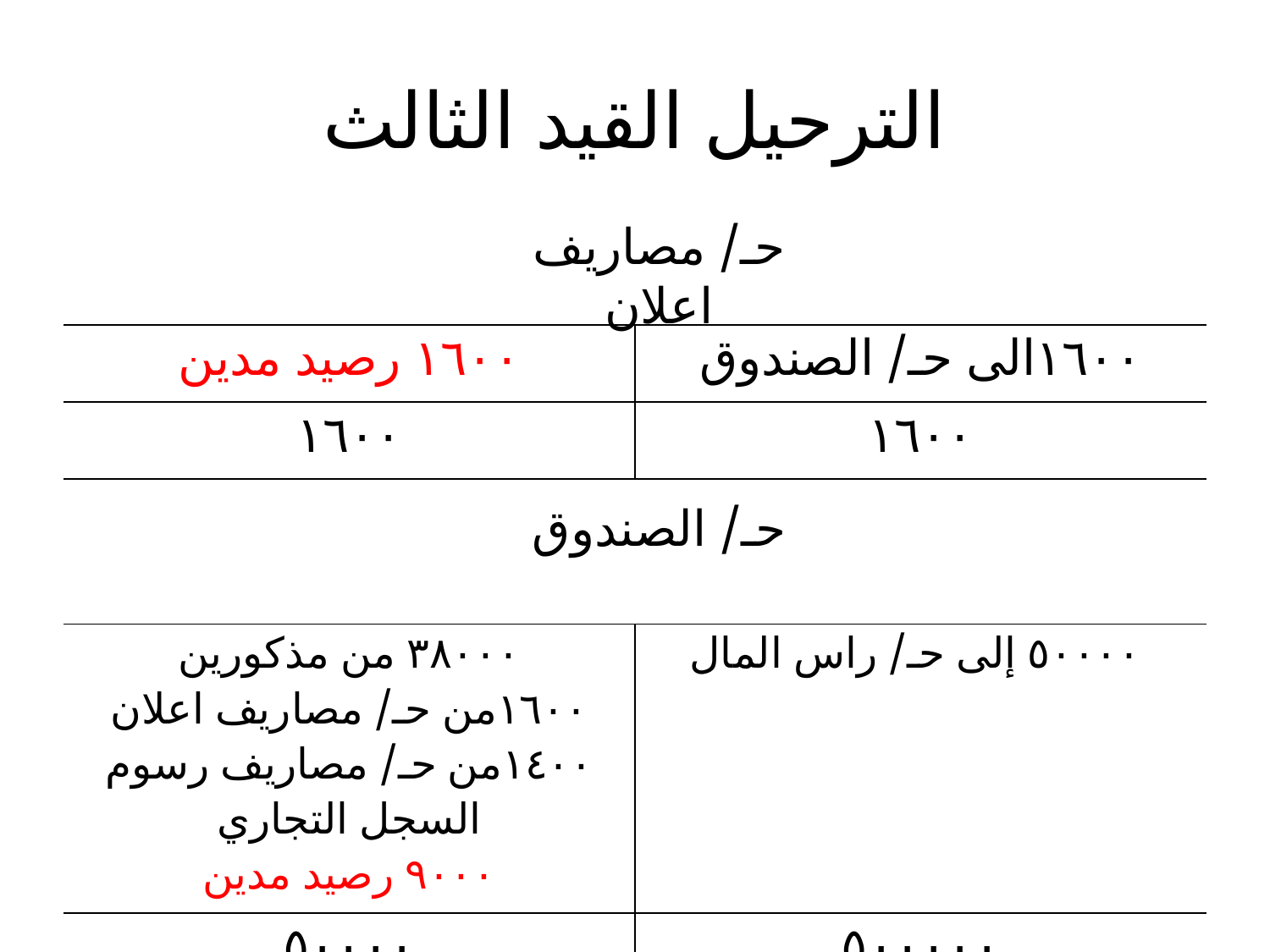

# الترحيل القيد الثالث
حـ/ مصاريف اعلان
| ١٦٠٠ رصيد مدين | ١٦٠٠الى حـ/ الصندوق |
| --- | --- |
| ١٦٠٠ | ١٦٠٠ |
حـ/ الصندوق
| ٣٨٠٠٠ من مذكورين ١٦٠٠من حـ/ مصاريف اعلان ١٤٠٠من حـ/ مصاريف رسوم السجل التجاري ٩٠٠٠ رصيد مدين | ٥٠٠٠٠ إلى حـ/ راس المال |
| --- | --- |
| ٥٠٠٠٠ | ٥٠٠٠٠٠ |